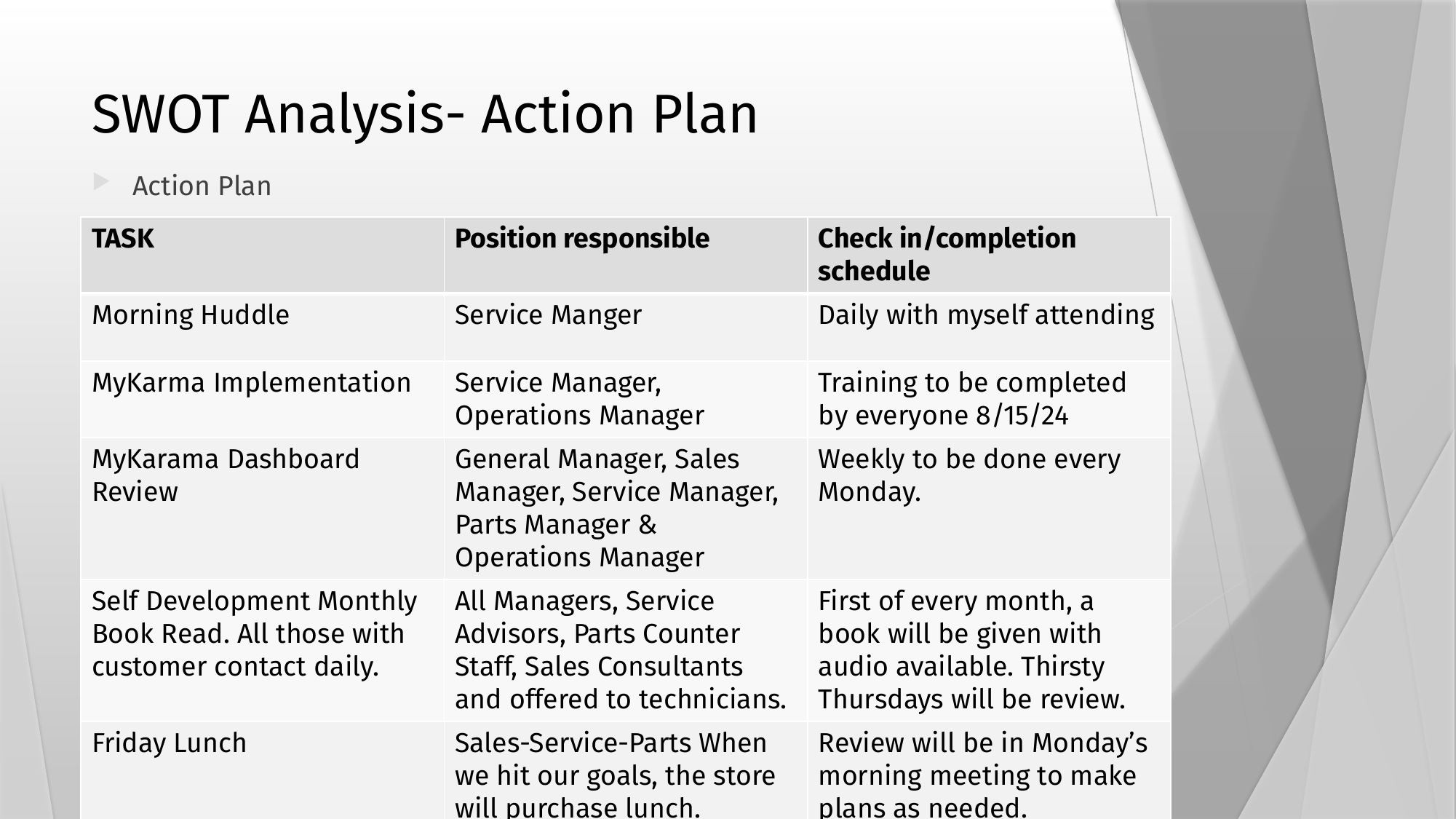

# SWOT Analysis- Action Plan
Action Plan

| TASK | Position responsible | Check in/completion schedule |
| --- | --- | --- |
| Morning Huddle | Service Manger | Daily with myself attending |
| MyKarma Implementation | Service Manager, Operations Manager | Training to be completed by everyone 8/15/24 |
| MyKarama Dashboard Review | General Manager, Sales Manager, Service Manager, Parts Manager & Operations Manager | Weekly to be done every Monday. |
| Self Development Monthly Book Read. All those with customer contact daily. | All Managers, Service Advisors, Parts Counter Staff, Sales Consultants and offered to technicians. | First of every month, a book will be given with audio available. Thirsty Thursdays will be review. |
| Friday Lunch | Sales-Service-Parts When we hit our goals, the store will purchase lunch. | Review will be in Monday’s morning meeting to make plans as needed. |
| SWOT | General Manger | Quarterly SWOT to be done a shared with ownership |
| Coaching | Service Manager, Service Manager, Operations Manager. | Daily walkthrough with a health check of attitudes and culture. Address concerns. |